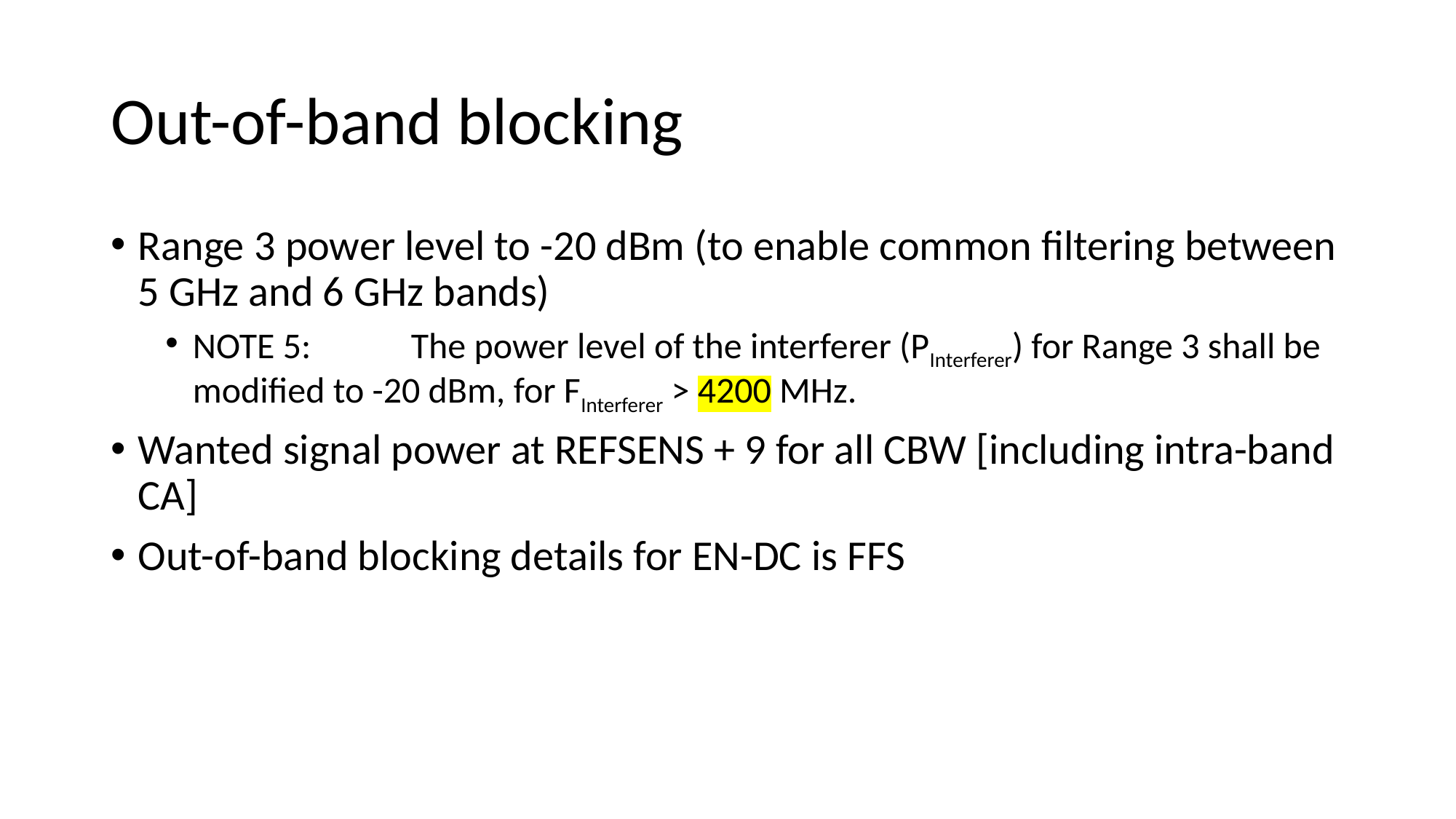

# Out-of-band blocking
Range 3 power level to -20 dBm (to enable common filtering between 5 GHz and 6 GHz bands)
NOTE 5:	The power level of the interferer (PInterferer) for Range 3 shall be modified to -20 dBm, for FInterferer > 4200 MHz.
Wanted signal power at REFSENS + 9 for all CBW [including intra-band CA]
Out-of-band blocking details for EN-DC is FFS